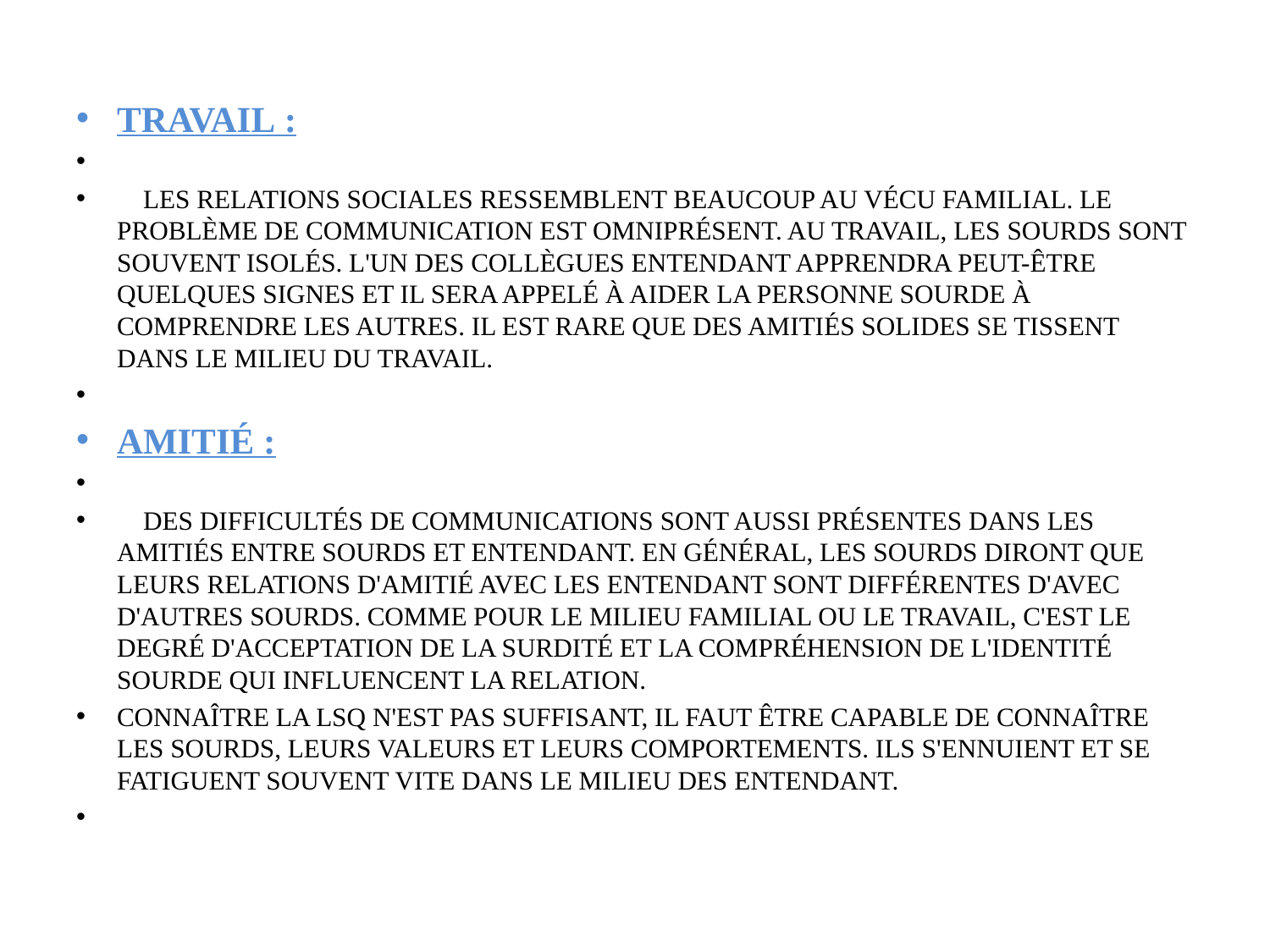

Travail :

    Les relations sociales ressemblent beaucoup au vécu familial. Le problème de communication est omniprésent. Au travail, les Sourds sont souvent isolés. L'un des collègues entendant apprendra peut-être quelques signes et il sera appelé à aider la personne sourde à comprendre les autres. Il est rare que des amitiés solides se tissent dans le milieu du travail.

Amitié :

    Des difficultés de communications sont aussi présentes dans les amitiés entre Sourds et entendant. En général, les Sourds diront que leurs relations d'amitié avec les entendant sont différentes d'avec d'autres Sourds. Comme pour le milieu familial ou le travail, c'est le degré d'acceptation de la surdité et la compréhension de l'identité sourde qui influencent la relation.
Connaître la LSQ n'est pas suffisant, il faut être capable de connaître les Sourds, leurs valeurs et leurs comportements. Ils s'ennuient et se fatiguent souvent vite dans le milieu des entendant.